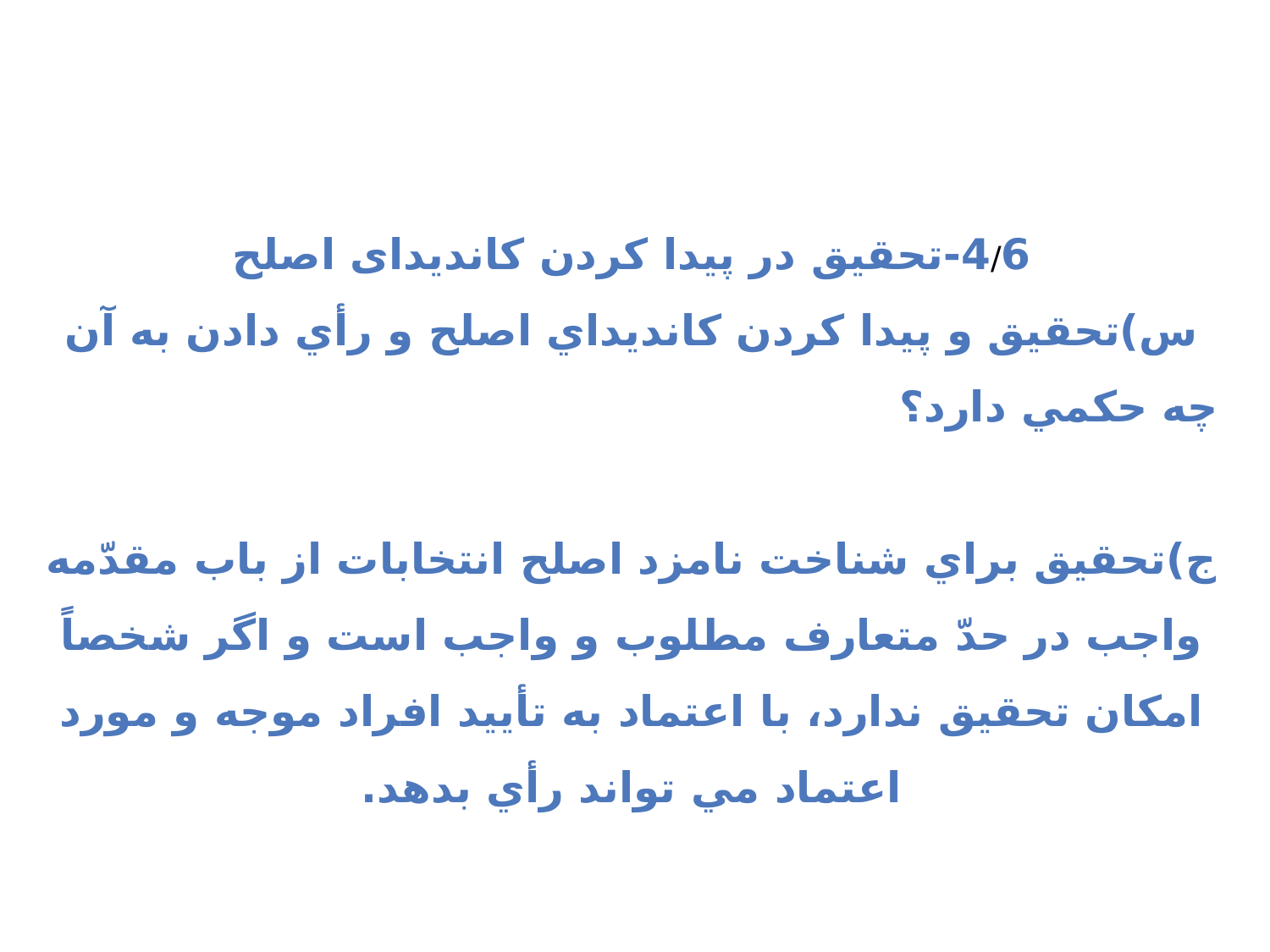

4/6-تحقیق در پیدا کردن کاندیدای اصلح
س)تحقيق و پيدا كردن كانديداي اصلح و رأي دادن به آن چه حكمي دارد؟
ج)تحقيق براي شناخت نامزد اصلح انتخابات از باب مقدّمه واجب در حدّ متعارف مطلوب و واجب است و اگر شخصاً امكان تحقيق ندارد، با اعتماد به تأييد افراد موجه و مورد اعتماد مي تواند رأي بدهد.